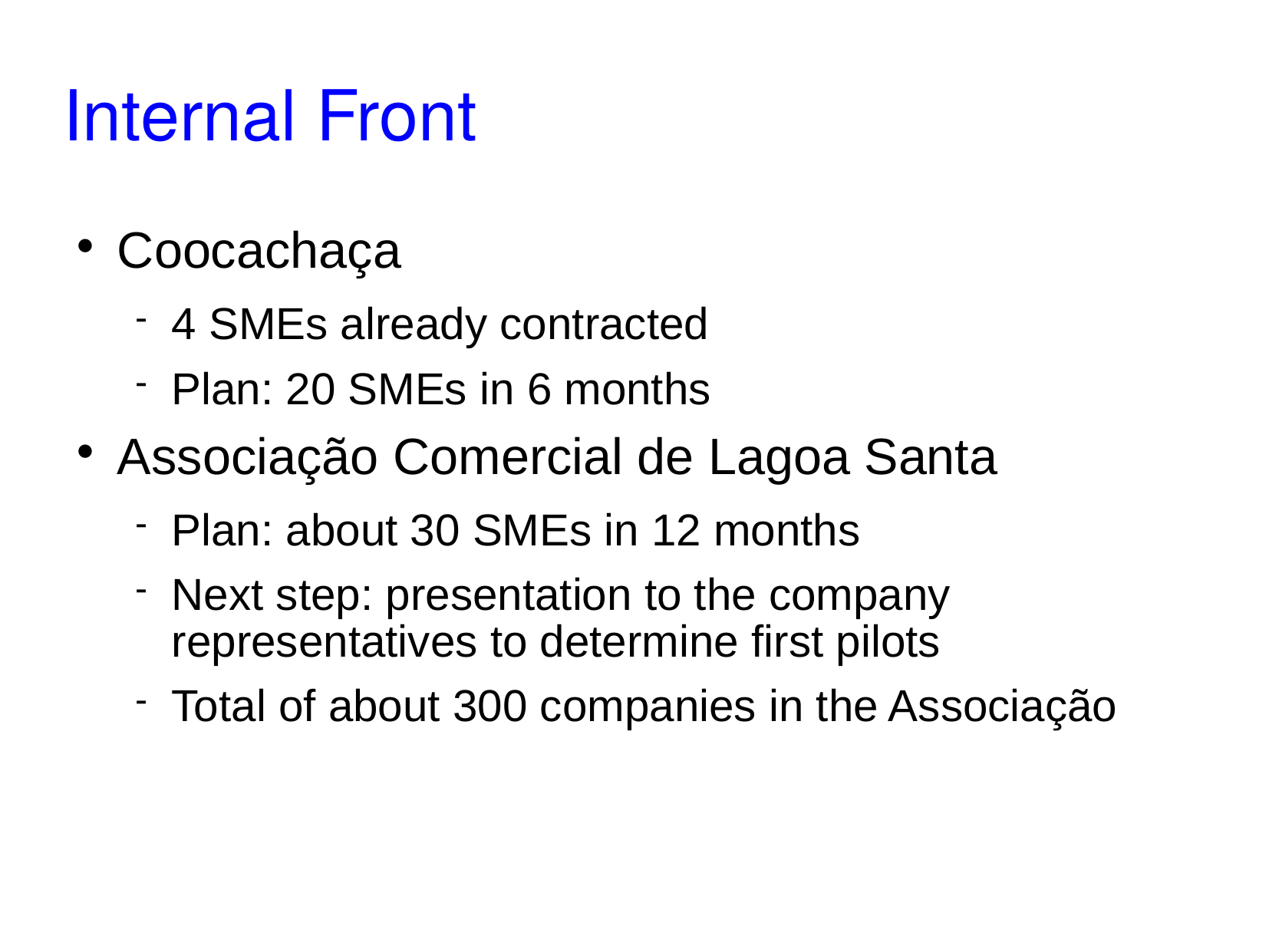

# Internal Front
Coocachaça
4 SMEs already contracted
Plan: 20 SMEs in 6 months
Associação Comercial de Lagoa Santa
Plan: about 30 SMEs in 12 months
Next step: presentation to the company representatives to determine first pilots
Total of about 300 companies in the Associação